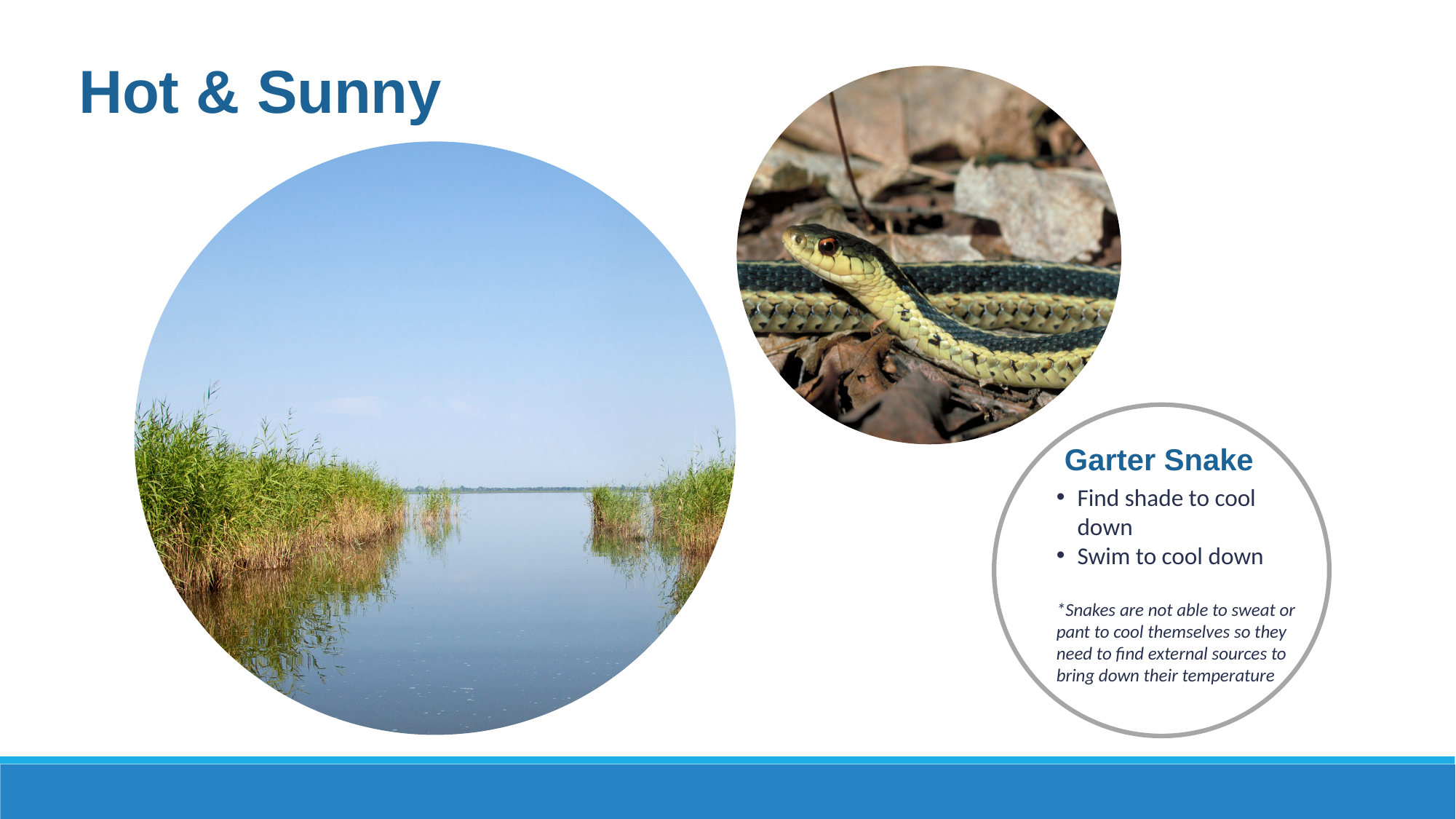

Hot & Sunny

Garter Snake
Find shade to cool down
Swim to cool down
*Snakes are not able to sweat or pant to cool themselves so they need to find external sources to bring down their temperature